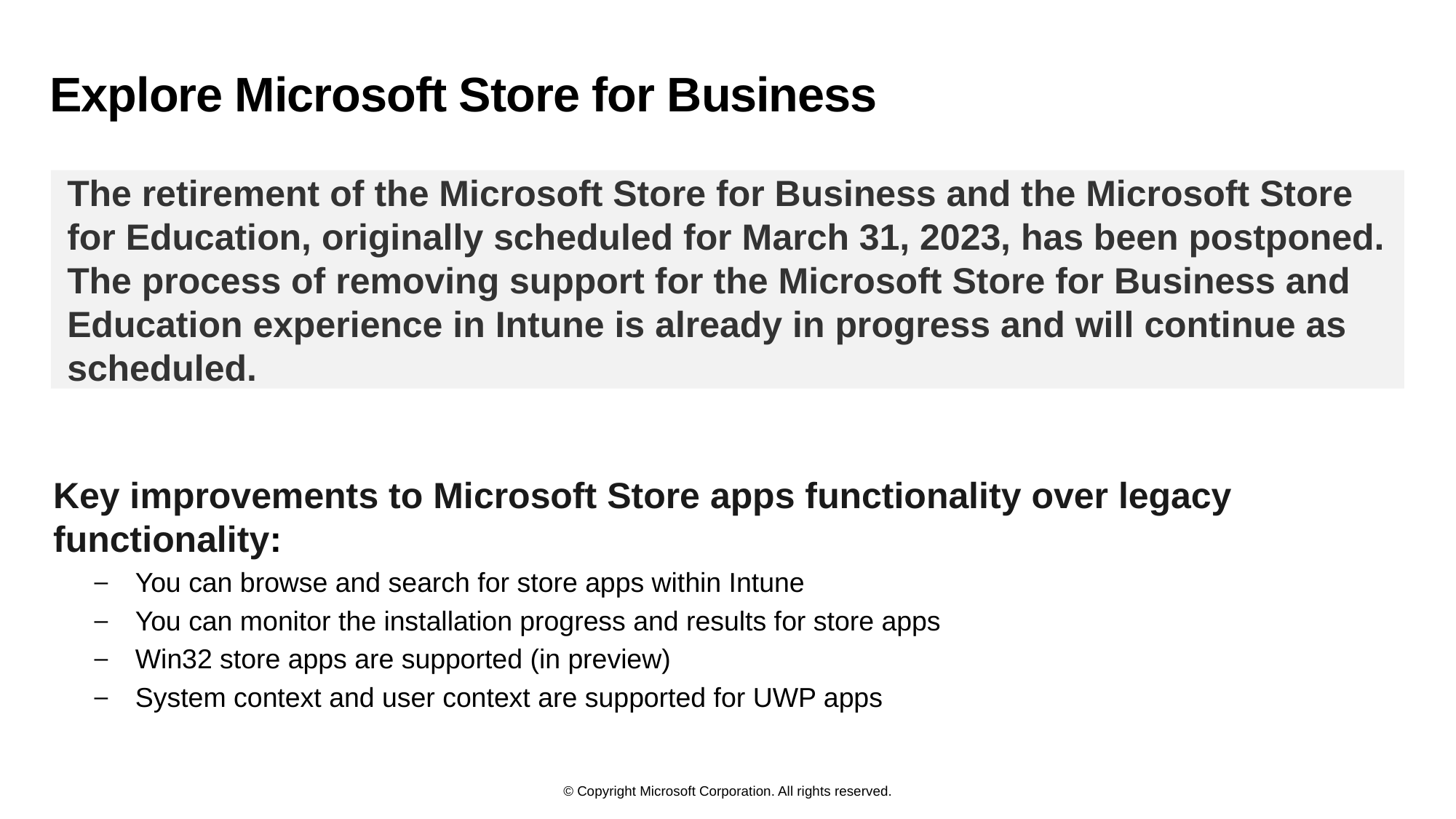

# Explore Microsoft Store for Business
The retirement of the Microsoft Store for Business and the Microsoft Store for Education, originally scheduled for March 31, 2023, has been postponed. The process of removing support for the Microsoft Store for Business and Education experience in Intune is already in progress and will continue as scheduled.
Key improvements to Microsoft Store apps functionality over legacy functionality:
You can browse and search for store apps within Intune
You can monitor the installation progress and results for store apps
Win32 store apps are supported (in preview)
System context and user context are supported for UWP apps